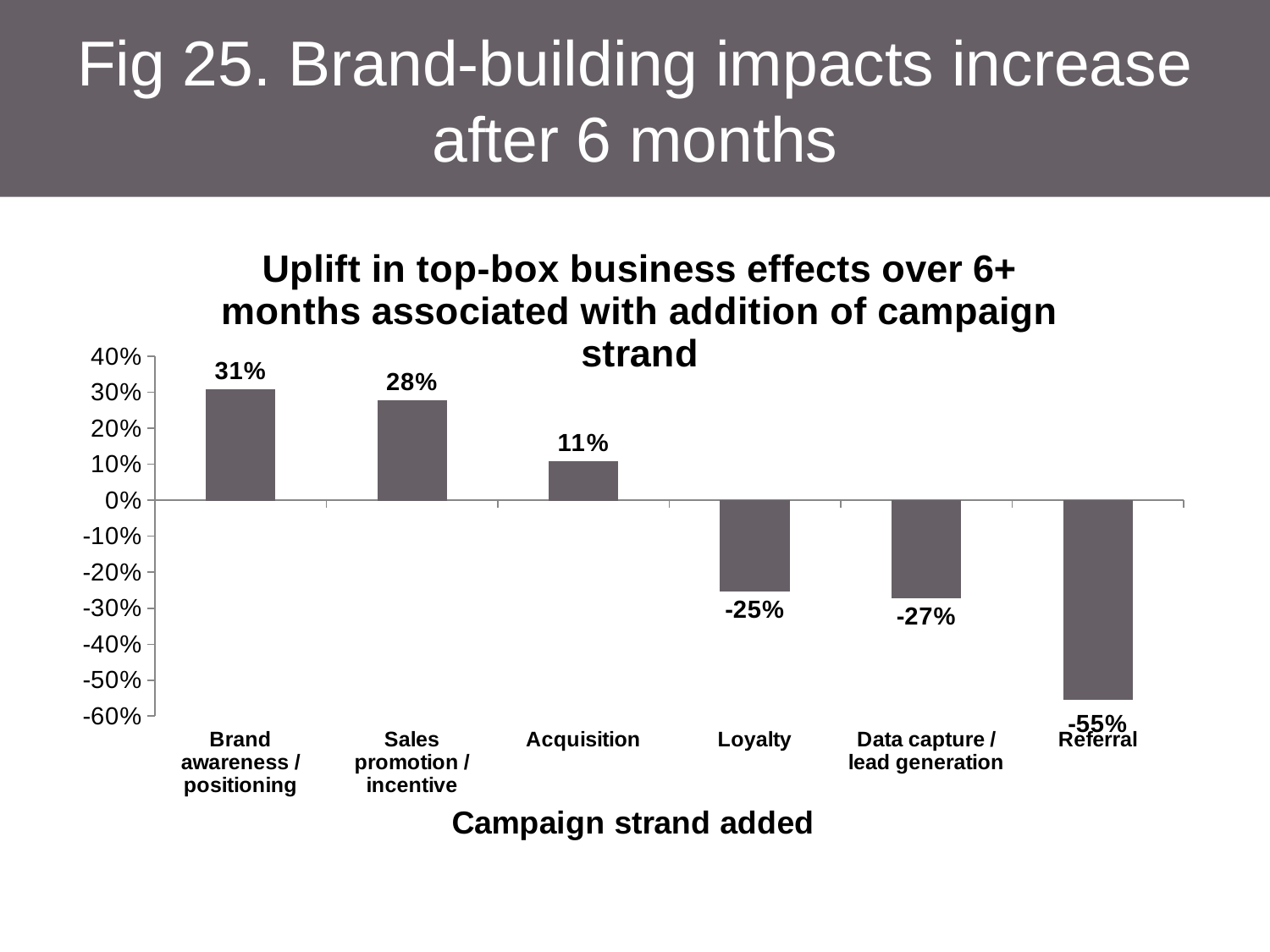

# Fig 25. Brand-building impacts increase after 6 months

### Chart: Uplift in top-box business effects over 6+ months associated with addition of campaign strand

| Category | Uplift in top-box business effects |
|---|---|
| Brand awareness / positioning | 0.3073538654934 |
| Sales promotion / incentive | 0.27768115942029 |
| Acquisition | 0.1071761416589 |
| Loyalty | -0.251810136765889 |
| Data capture / lead generation | -0.27125 |
| Referral | -0.55379188712522 |